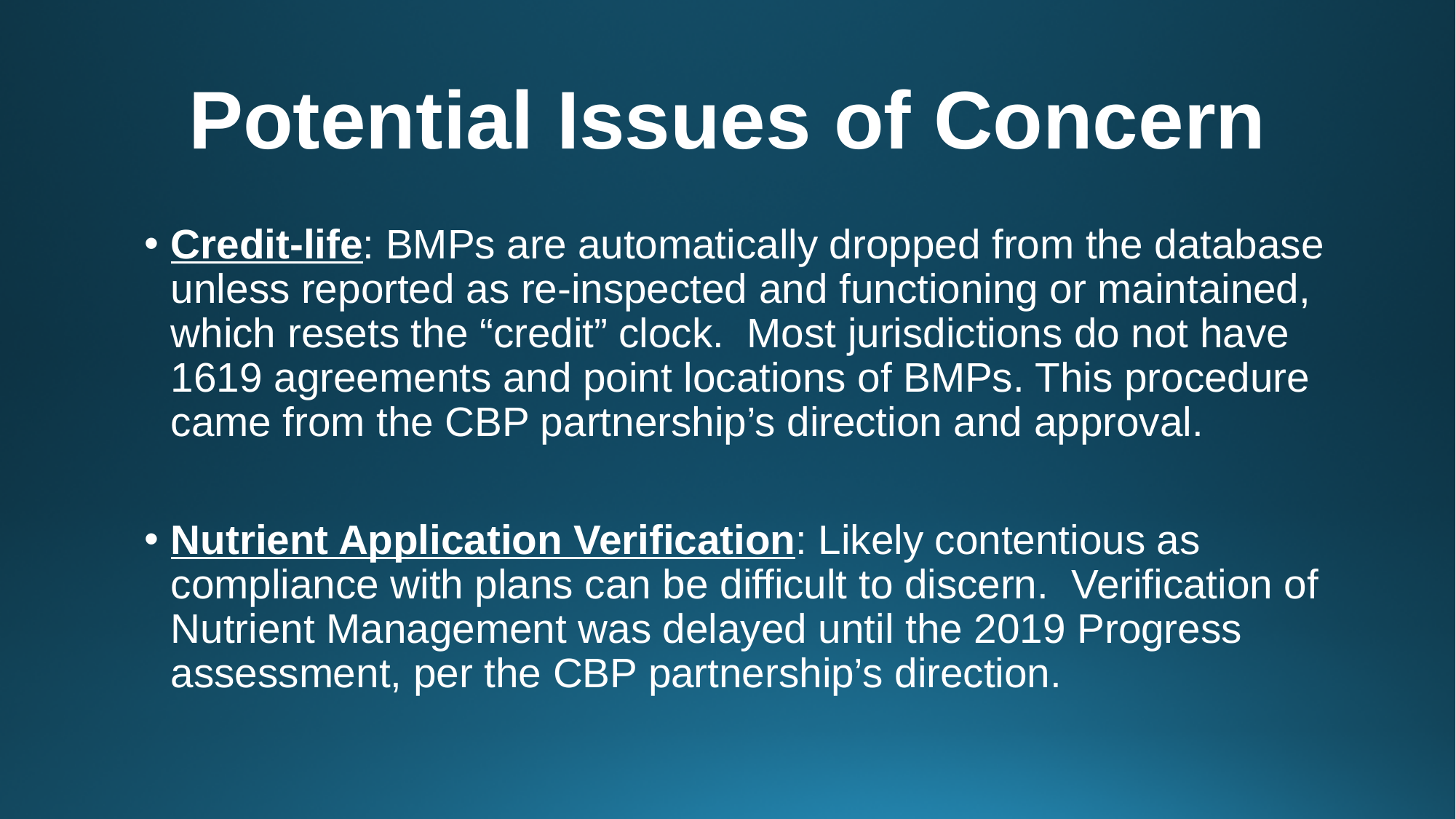

# Potential Issues of Concern
Credit-life: BMPs are automatically dropped from the database unless reported as re-inspected and functioning or maintained, which resets the “credit” clock.  Most jurisdictions do not have 1619 agreements and point locations of BMPs. This procedure came from the CBP partnership’s direction and approval.

Nutrient Application Verification: Likely contentious as compliance with plans can be difficult to discern.  Verification of Nutrient Management was delayed until the 2019 Progress assessment, per the CBP partnership’s direction.